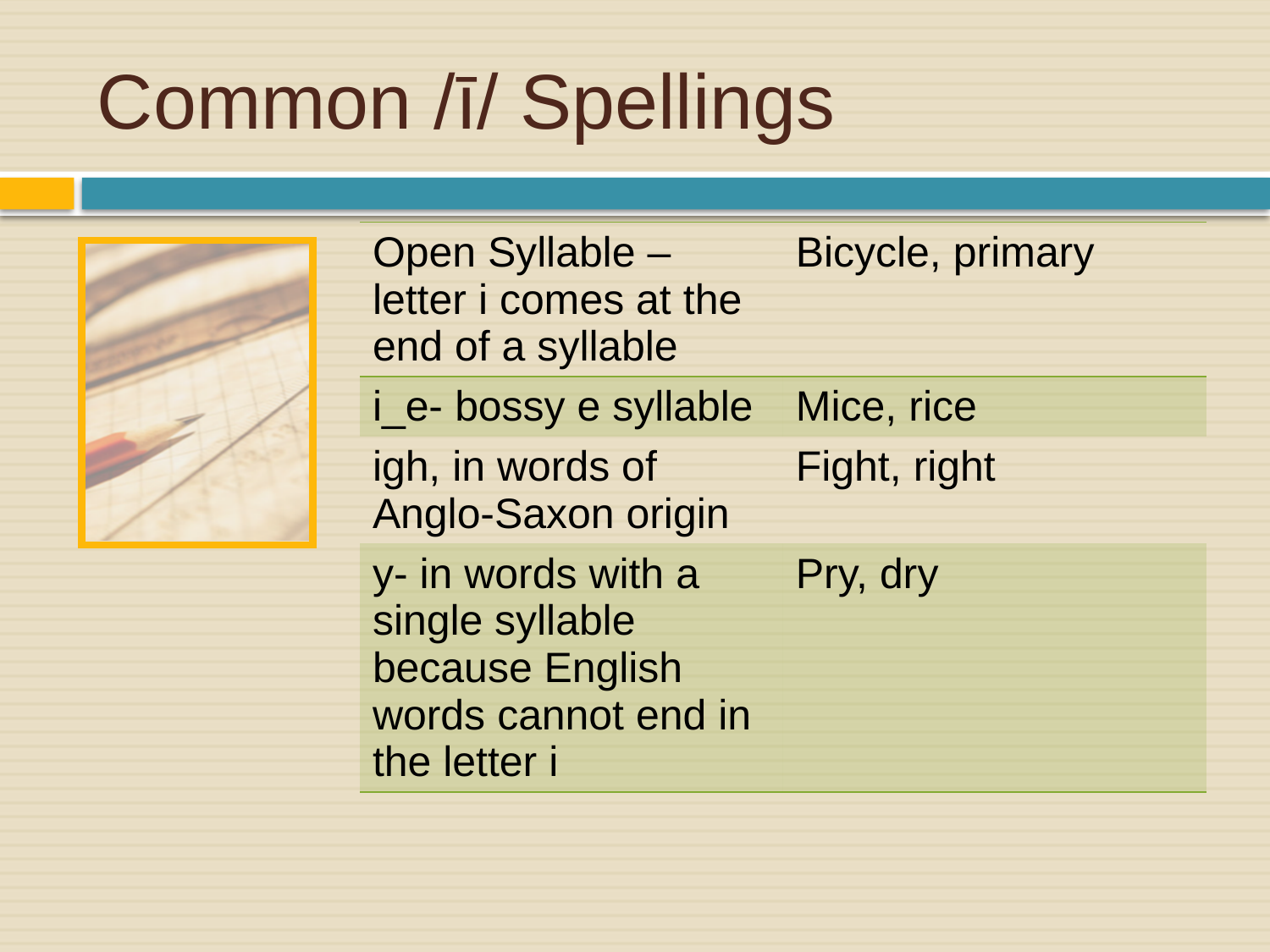

# Common /ī/ Spellings
| Open Syllable – letter i comes at the end of a syllable | Bicycle, primary |
| --- | --- |
| i\_e- bossy e syllable | Mice, rice |
| igh, in words of Anglo-Saxon origin | Fight, right |
| y- in words with a single syllable because English words cannot end in the letter i | Pry, dry |